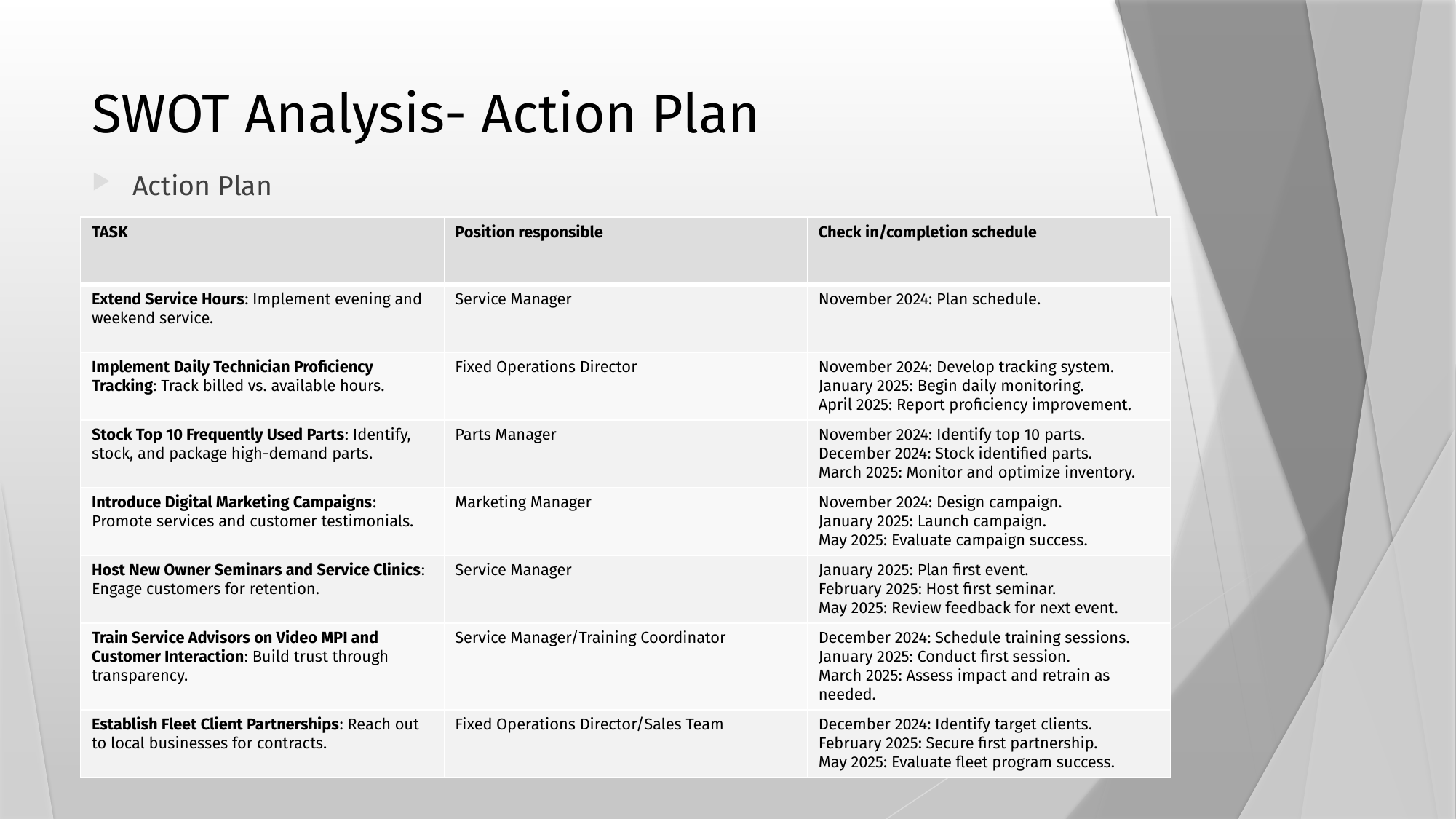

# SWOT Analysis- Action Plan
Action Plan

| TASK | Position responsible | Check in/completion schedule |
| --- | --- | --- |
| Extend Service Hours: Implement evening and weekend service. | Service Manager | November 2024: Plan schedule. |
| Implement Daily Technician Proficiency Tracking: Track billed vs. available hours. | Fixed Operations Director | November 2024: Develop tracking system. January 2025: Begin daily monitoring. April 2025: Report proficiency improvement. |
| Stock Top 10 Frequently Used Parts: Identify, stock, and package high-demand parts. | Parts Manager | November 2024: Identify top 10 parts. December 2024: Stock identified parts. March 2025: Monitor and optimize inventory. |
| Introduce Digital Marketing Campaigns: Promote services and customer testimonials. | Marketing Manager | November 2024: Design campaign. January 2025: Launch campaign. May 2025: Evaluate campaign success. |
| Host New Owner Seminars and Service Clinics: Engage customers for retention. | Service Manager | January 2025: Plan first event. February 2025: Host first seminar. May 2025: Review feedback for next event. |
| Train Service Advisors on Video MPI and Customer Interaction: Build trust through transparency. | Service Manager/Training Coordinator | December 2024: Schedule training sessions. January 2025: Conduct first session. March 2025: Assess impact and retrain as needed. |
| Establish Fleet Client Partnerships: Reach out to local businesses for contracts. | Fixed Operations Director/Sales Team | December 2024: Identify target clients. February 2025: Secure first partnership. May 2025: Evaluate fleet program success. |